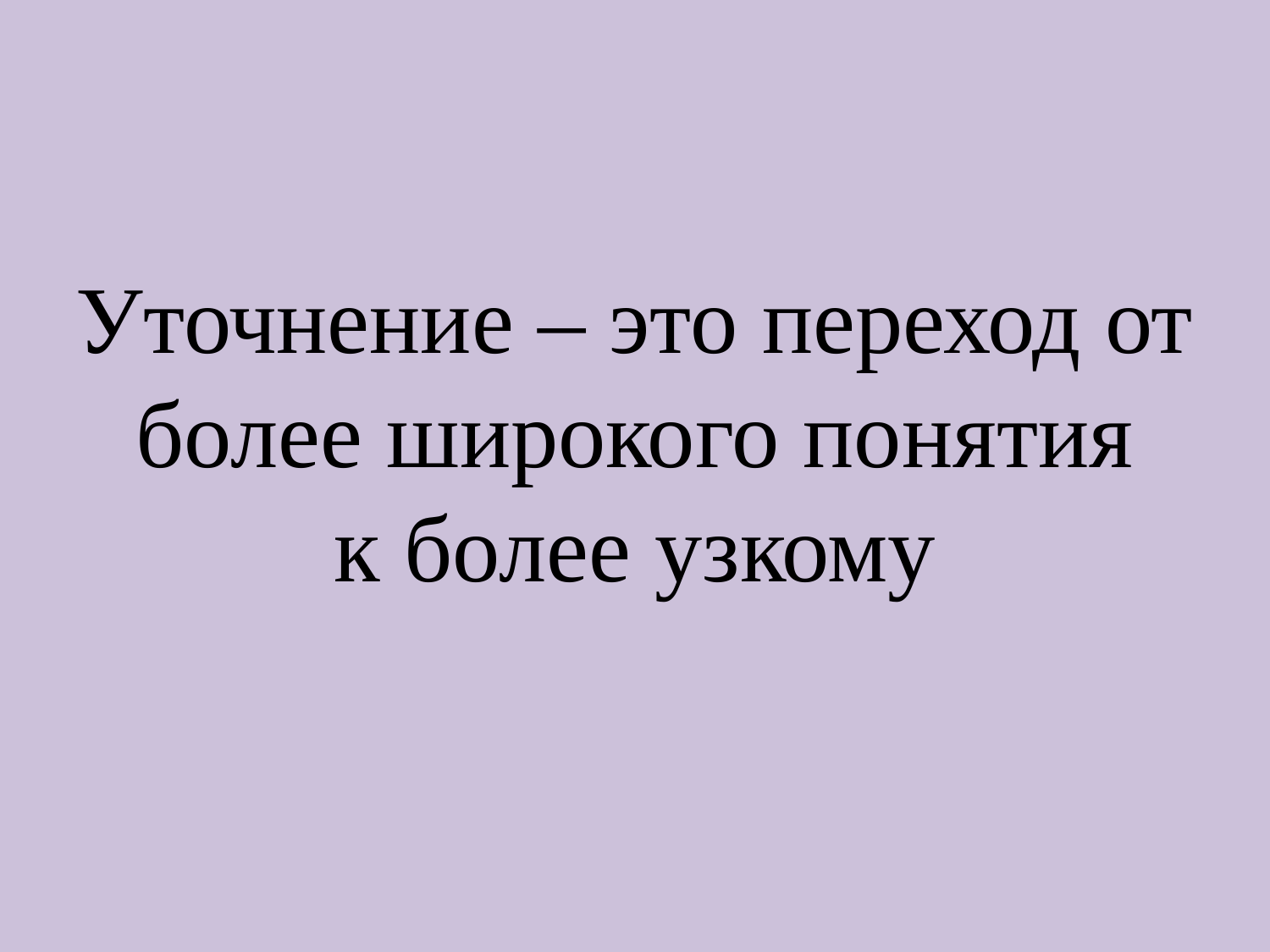

# Уточнение – это переход от более широкого понятия к более узкому